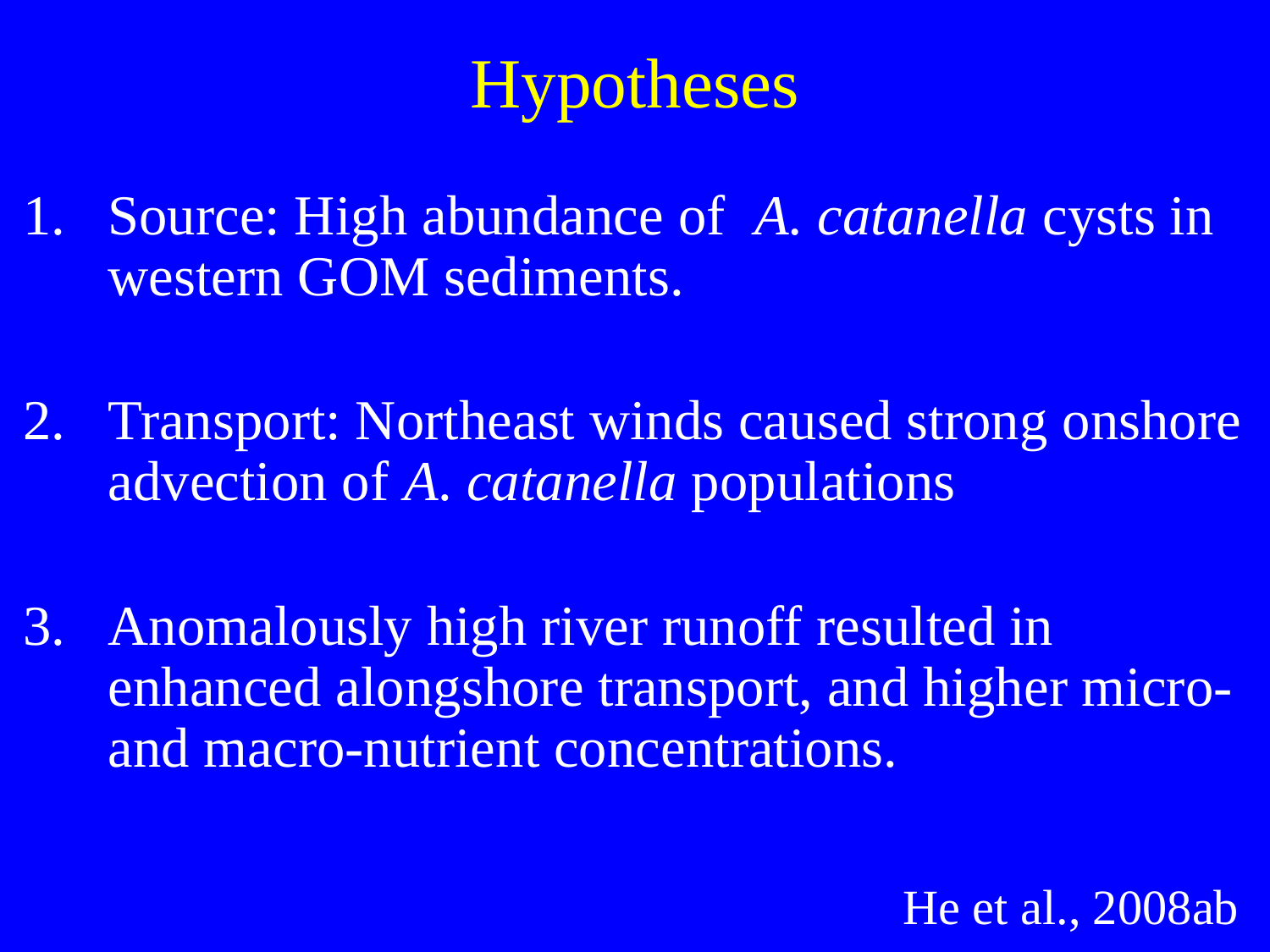

# Hypotheses
Source: High abundance of  A. catanella cysts in western GOM sediments.

Transport: Northeast winds caused strong onshore advection of A. catanella populations

Anomalously high river runoff resulted in enhanced alongshore transport, and higher micro- and macro-nutrient concentrations.
He et al., 2008ab